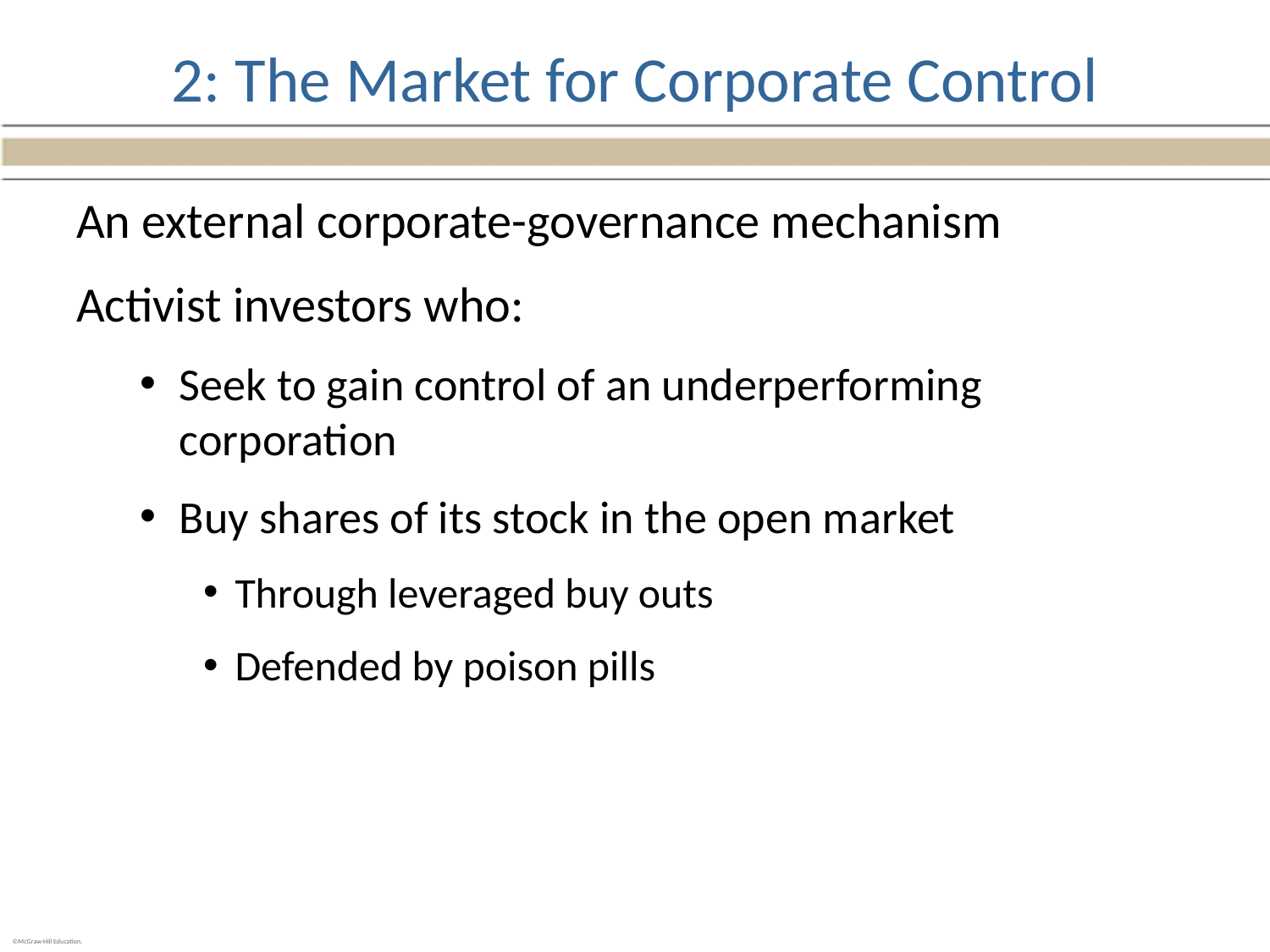

# 2: The Market for Corporate Control
An external corporate-governance mechanism
Activist investors who:
Seek to gain control of an underperforming corporation
Buy shares of its stock in the open market
Through leveraged buy outs
Defended by poison pills